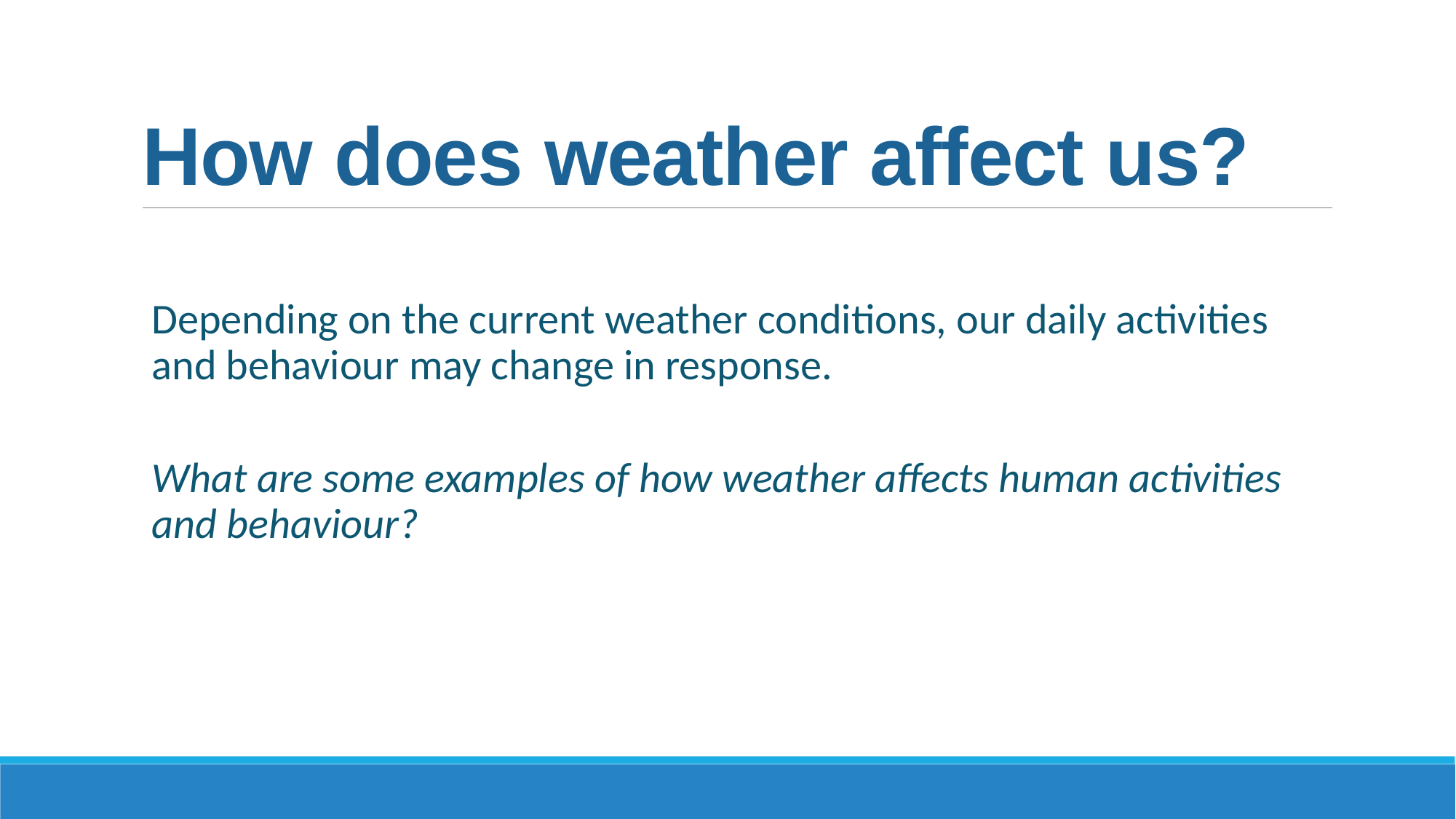

# How does weather affect us?
Depending on the current weather conditions, our daily activities and behaviour may change in response.
What are some examples of how weather affects human activities and behaviour?